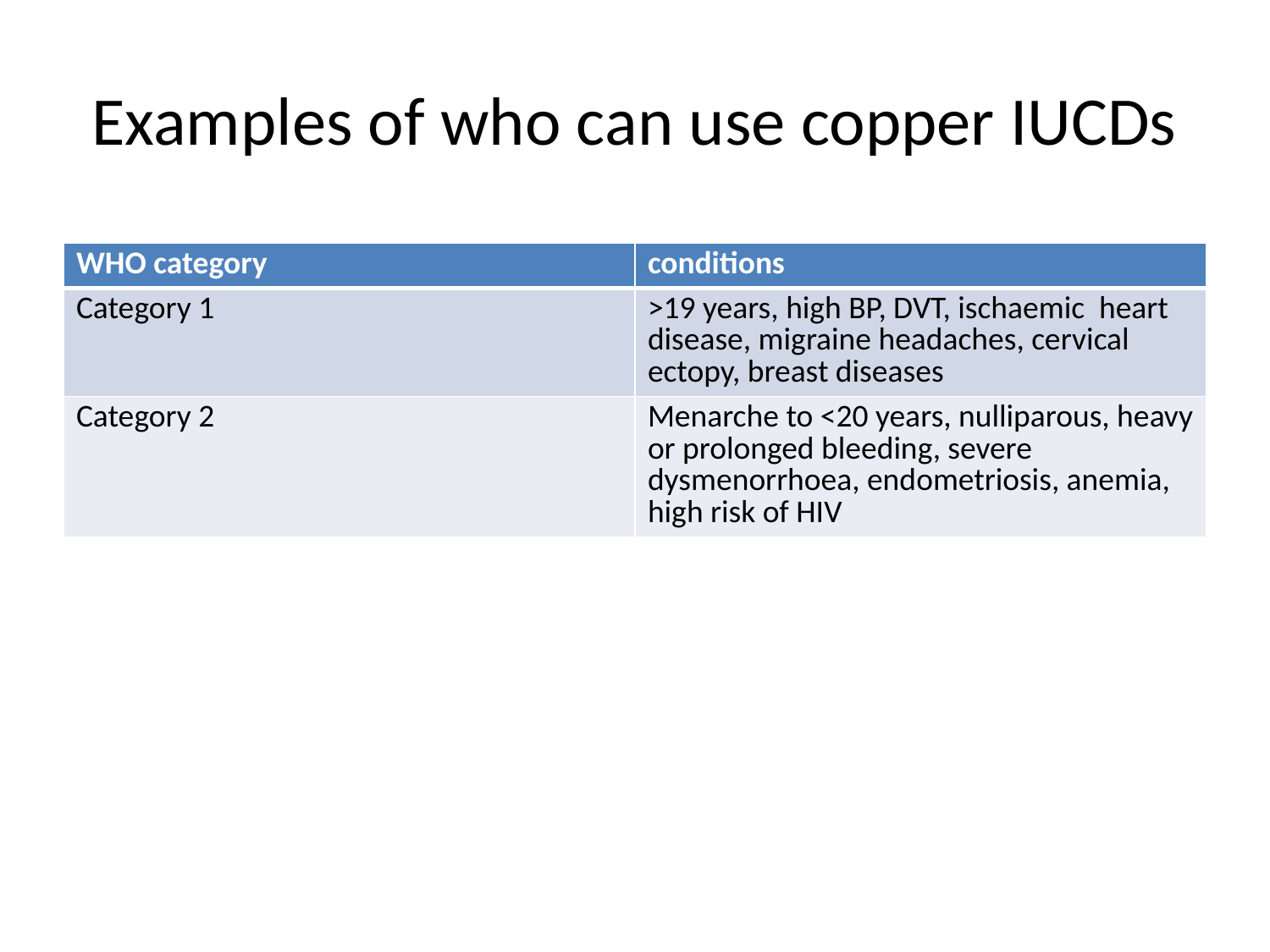

# Examples of who can use copper IUCDs
| WHO category | conditions |
| --- | --- |
| Category 1 | >19 years, high BP, DVT, ischaemic heart disease, migraine headaches, cervical ectopy, breast diseases |
| Category 2 | Menarche to <20 years, nulliparous, heavy or prolonged bleeding, severe dysmenorrhoea, endometriosis, anemia, high risk of HIV |